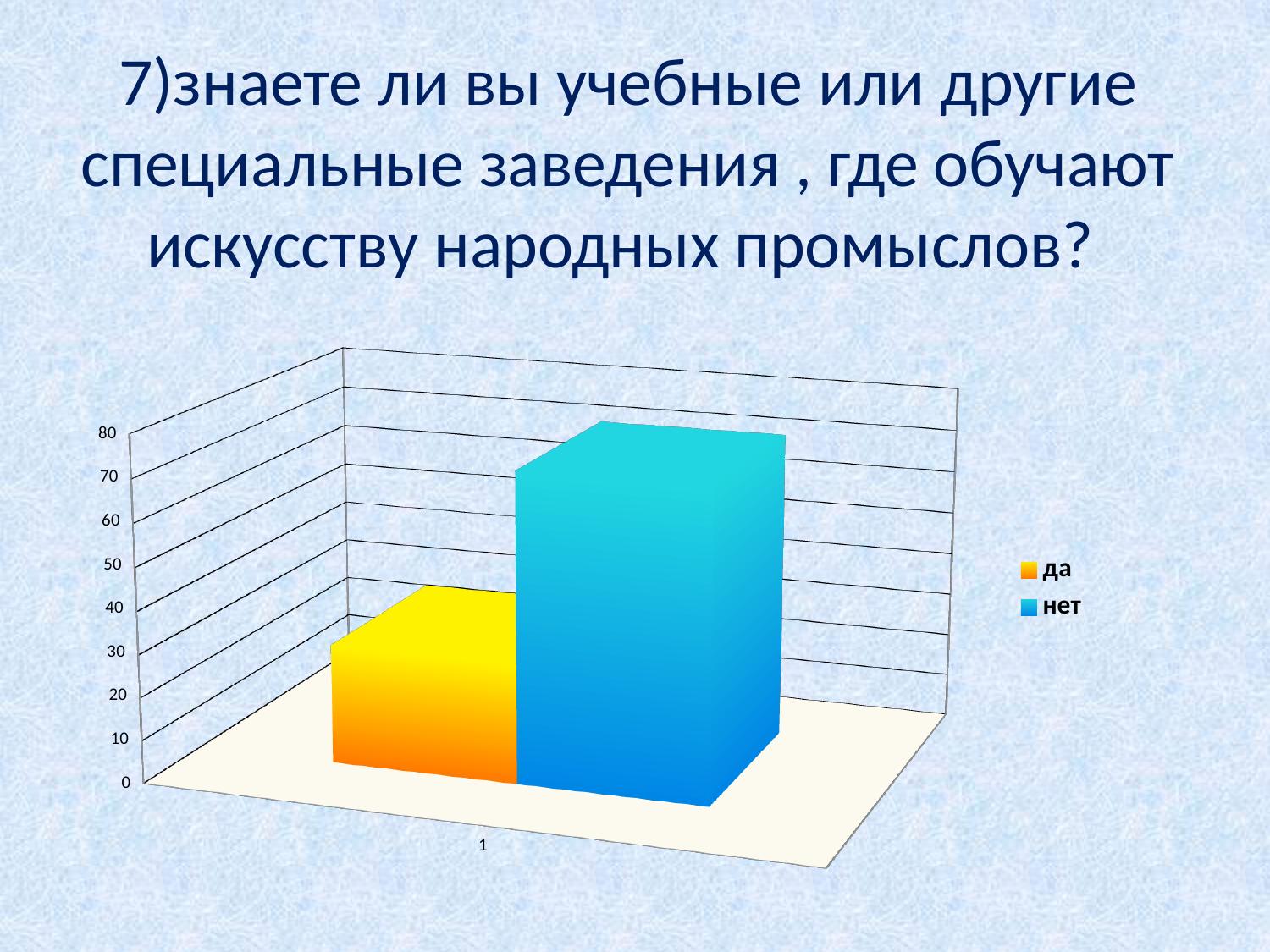

# 7)знаете ли вы учебные или другие специальные заведения , где обучают искусству народных промыслов?

[unsupported chart]